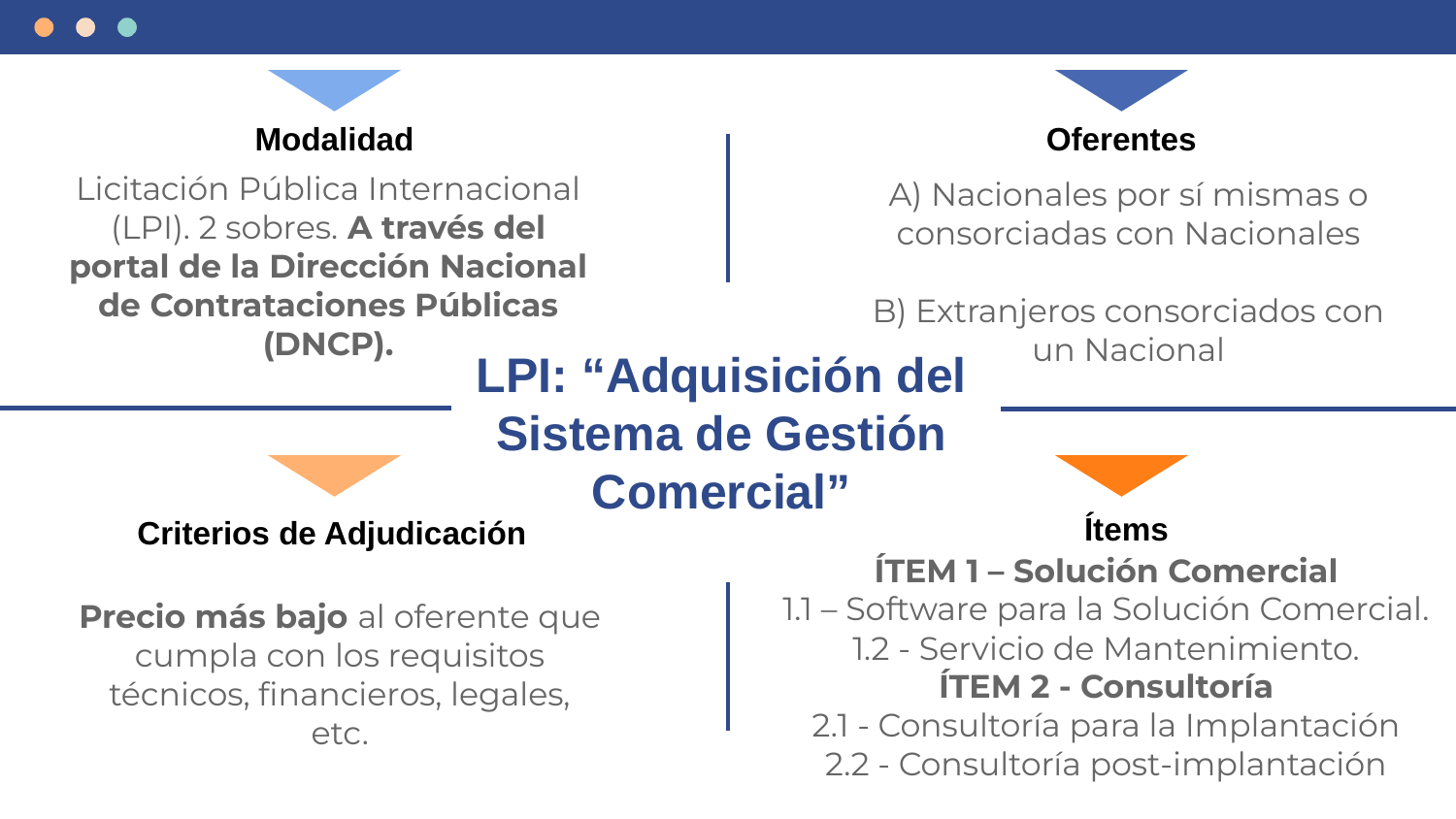

Modalidad
Oferentes
Licitación Pública Internacional (LPI). 2 sobres. A través del portal de la Dirección Nacional de Contrataciones Públicas (DNCP).

A) Nacionales por sí mismas o consorciadas con Nacionales

B) Extranjeros consorciados con un Nacional
# LPI: “Adquisición del Sistema de Gestión Comercial”

Ítems
Criterios de Adjudicación
ÍTEM 1 – Solución Comercial
1.1 – Software para la Solución Comercial.
1.2 - Servicio de Mantenimiento.
ÍTEM 2 - Consultoría
2.1 - Consultoría para la Implantación
2.2 - Consultoría post-implantación
Precio más bajo al oferente que cumpla con los requisitos técnicos, financieros, legales, etc.